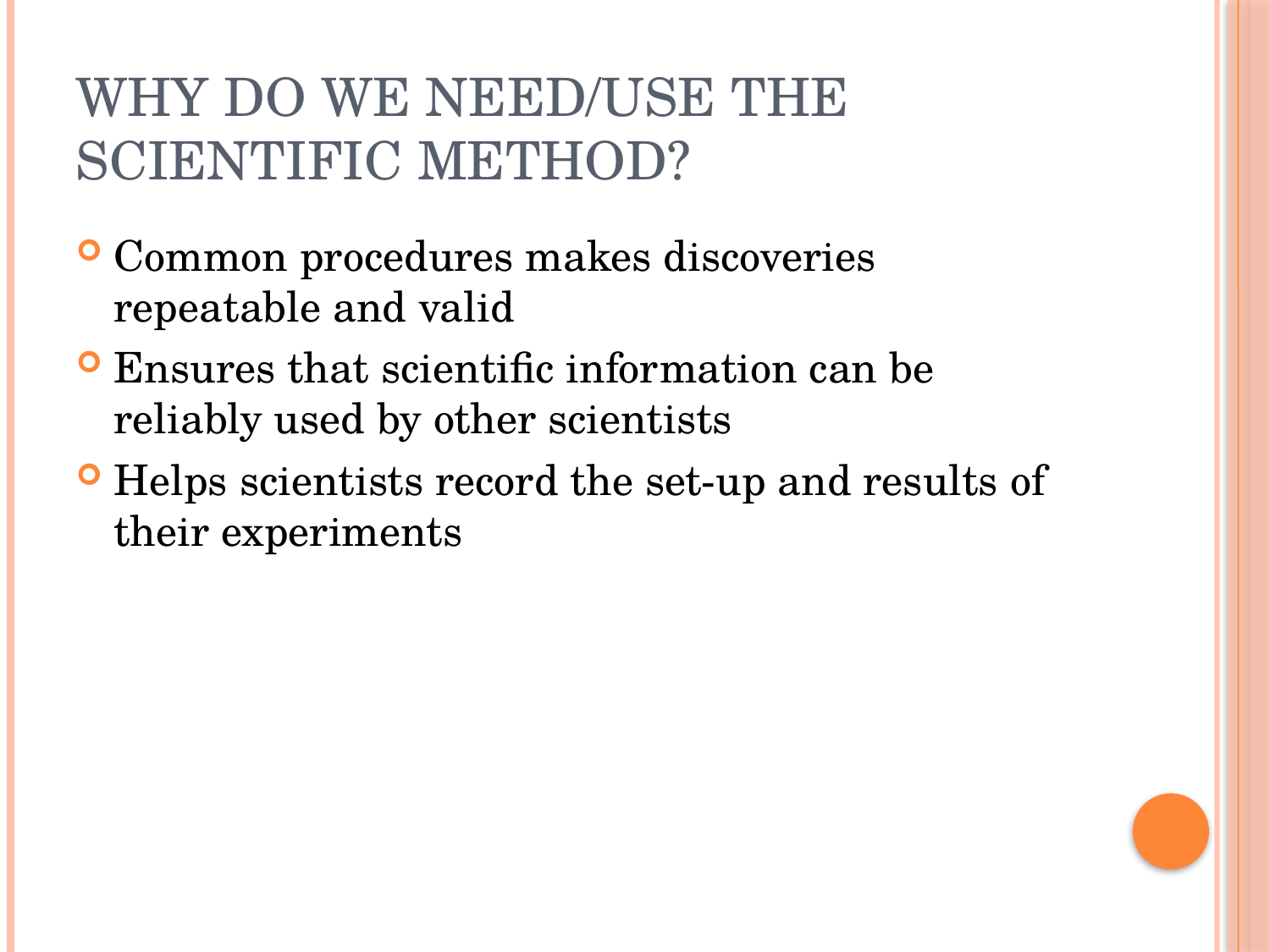

# Why do we need/use the scientific method?
Common procedures makes discoveries repeatable and valid
Ensures that scientific information can be reliably used by other scientists
Helps scientists record the set-up and results of their experiments